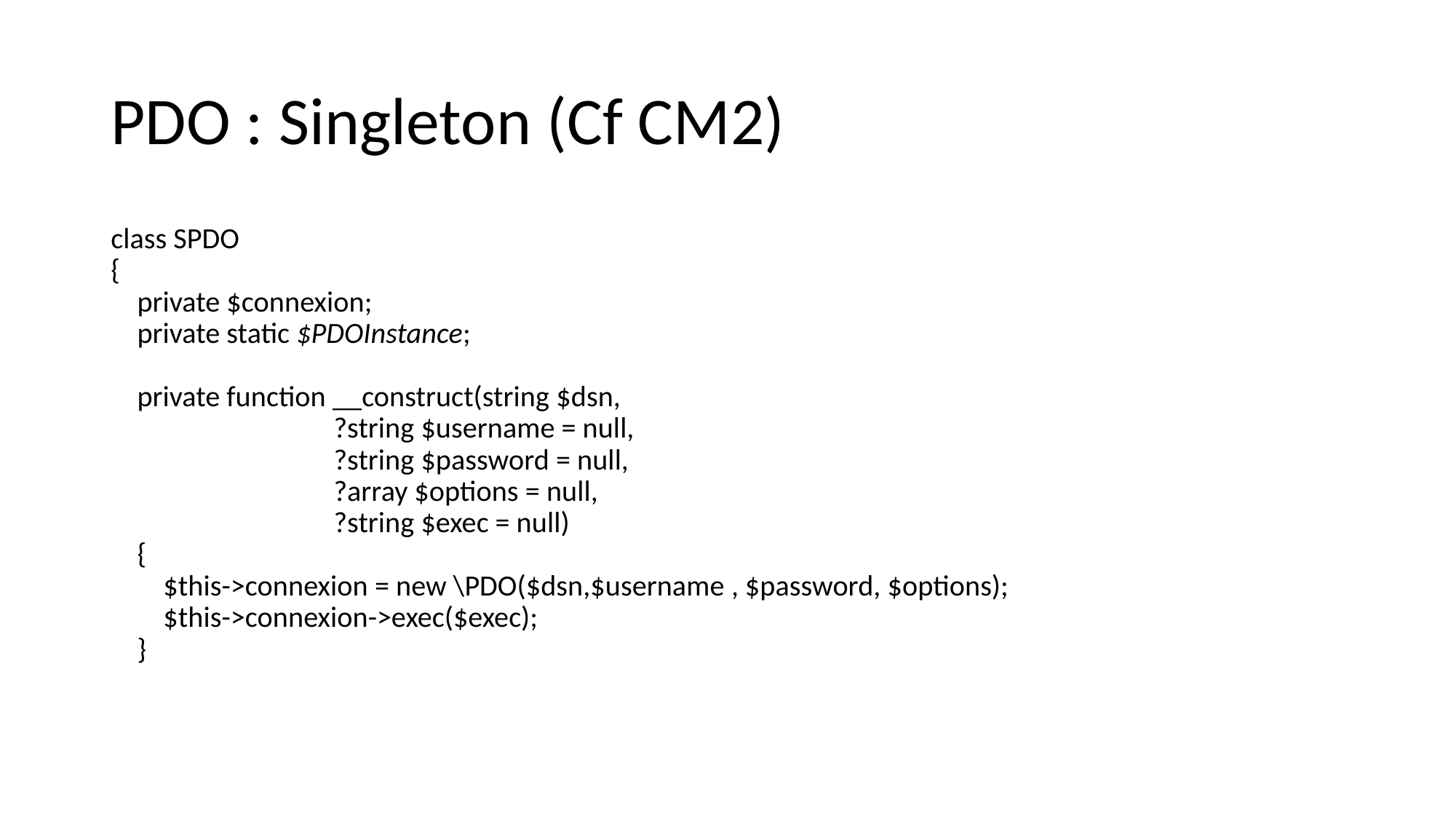

# PDO : Singleton (Cf CM2)
class SPDO
{
    private $connexion;
    private static $PDOInstance;
    private function __construct(string $dsn,
                                  ?string $username = null,
                                  ?string $password = null,
                                  ?array $options = null,
                                  ?string $exec = null)
    {
        $this->connexion = new \PDO($dsn,$username , $password, $options);
        $this->connexion->exec($exec);
    }